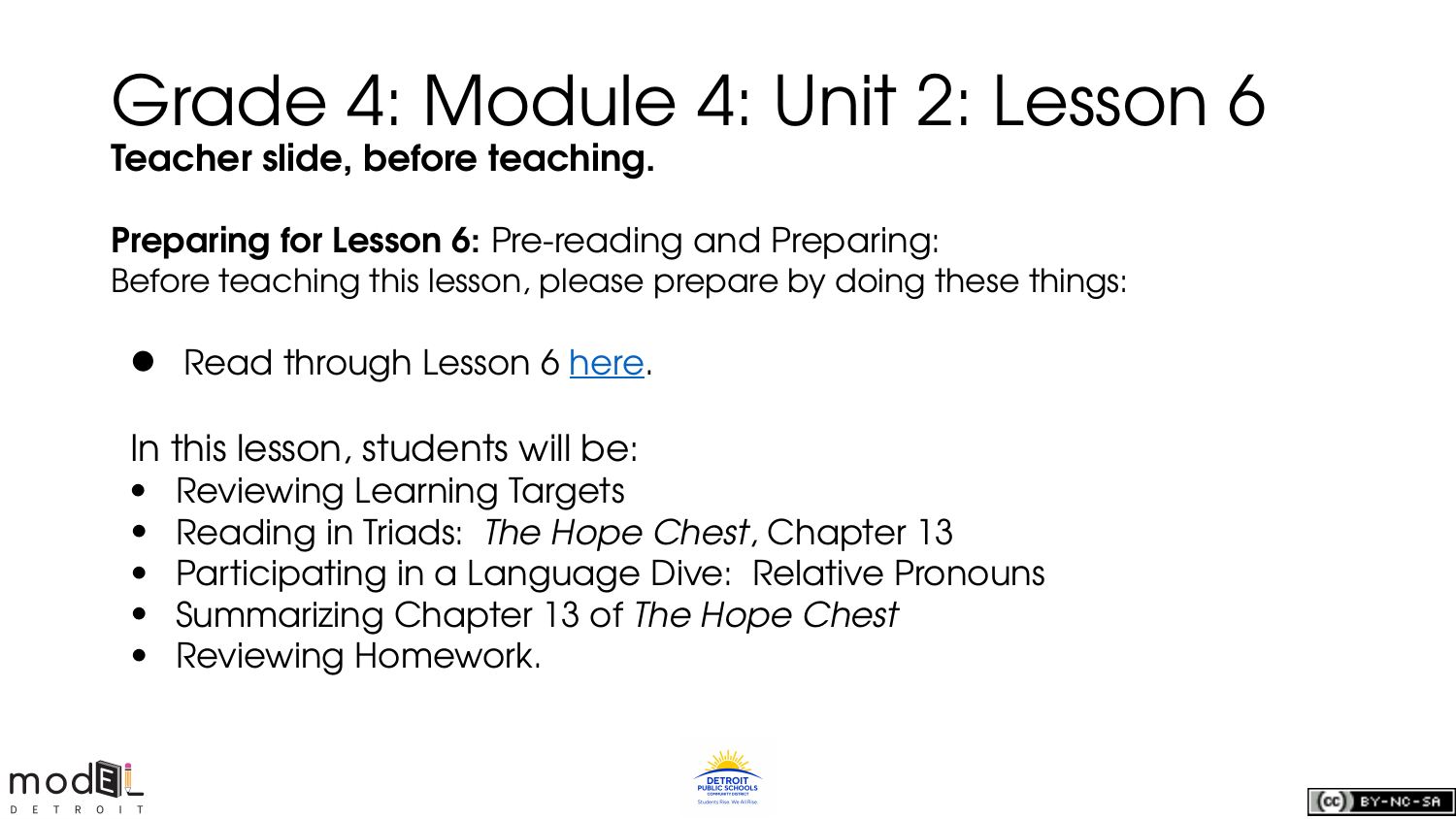

# Grade 4: Module 4: Unit 2: Lesson 6
Teacher slide, before teaching.
Preparing for Lesson 6: Pre-reading and Preparing:
Before teaching this lesson, please prepare by doing these things:
Read through Lesson 6 here.

In this lesson, students will be:
Reviewing Learning Targets
Reading in Triads:  The Hope Chest, Chapter 13
Participating in a Language Dive:  Relative Pronouns
Summarizing Chapter 13 of The Hope Chest
Reviewing Homework.